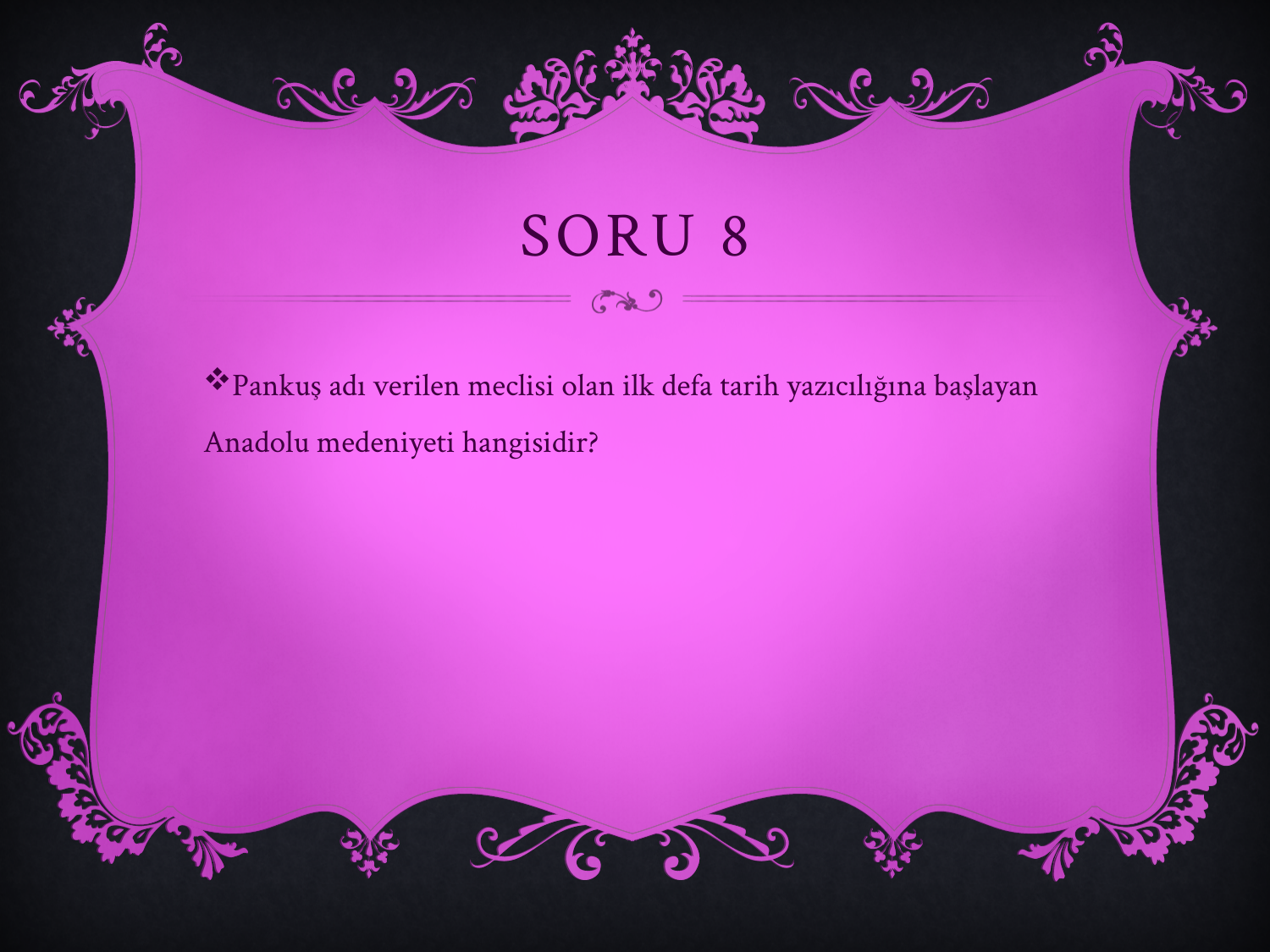

# Soru 8
Pankuş adı verilen meclisi olan ilk defa tarih yazıcılığına başlayan Anadolu medeniyeti hangisidir?